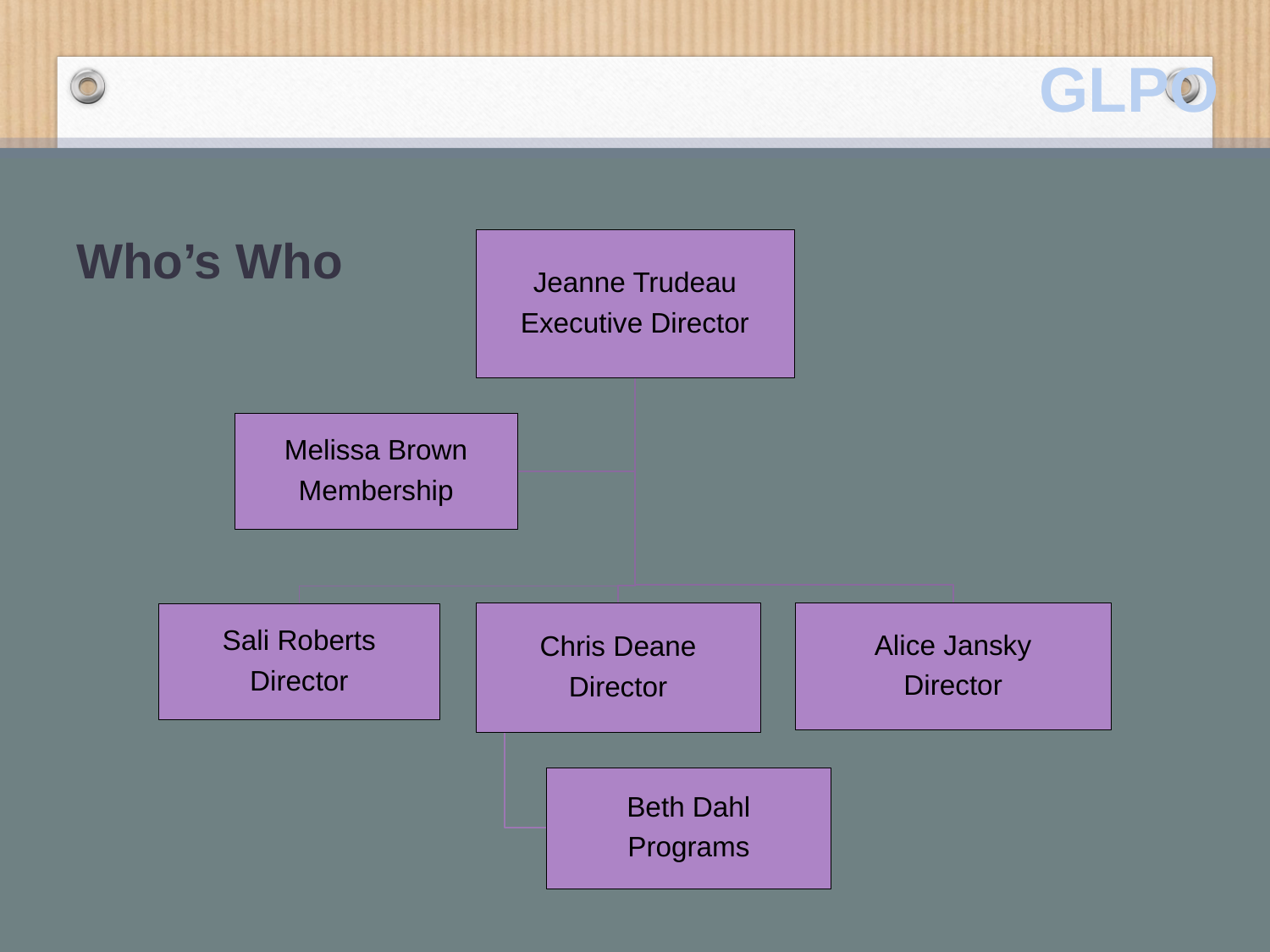

GLPO

Jeanne Trudeau
Executive Director
Sali Roberts
Director
Chris Deane
Director
Beth Dahl
Programs
Alice Jansky
Director
Melissa Brown
Membership
Who’s Who